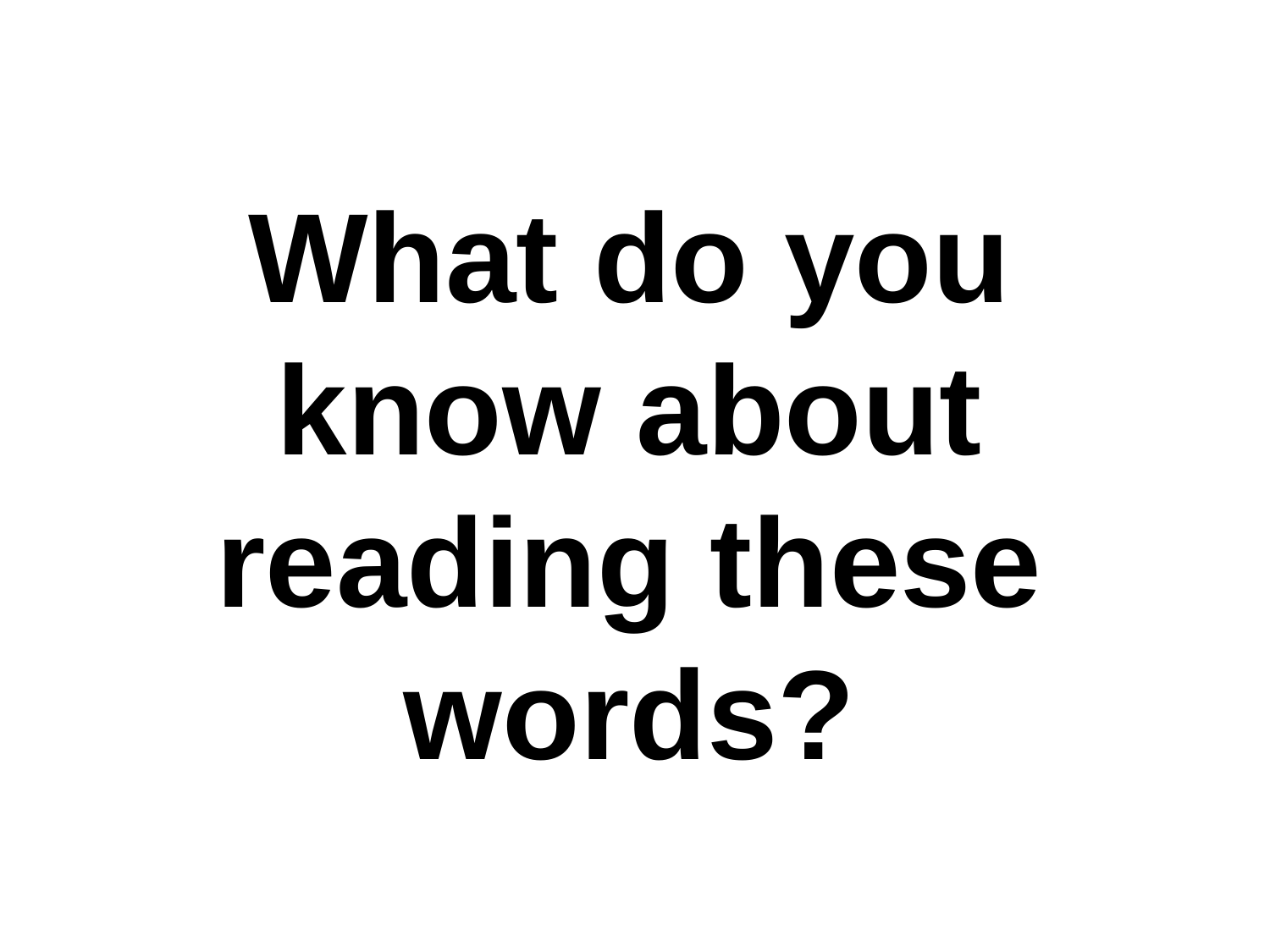

What do you know about reading these words?